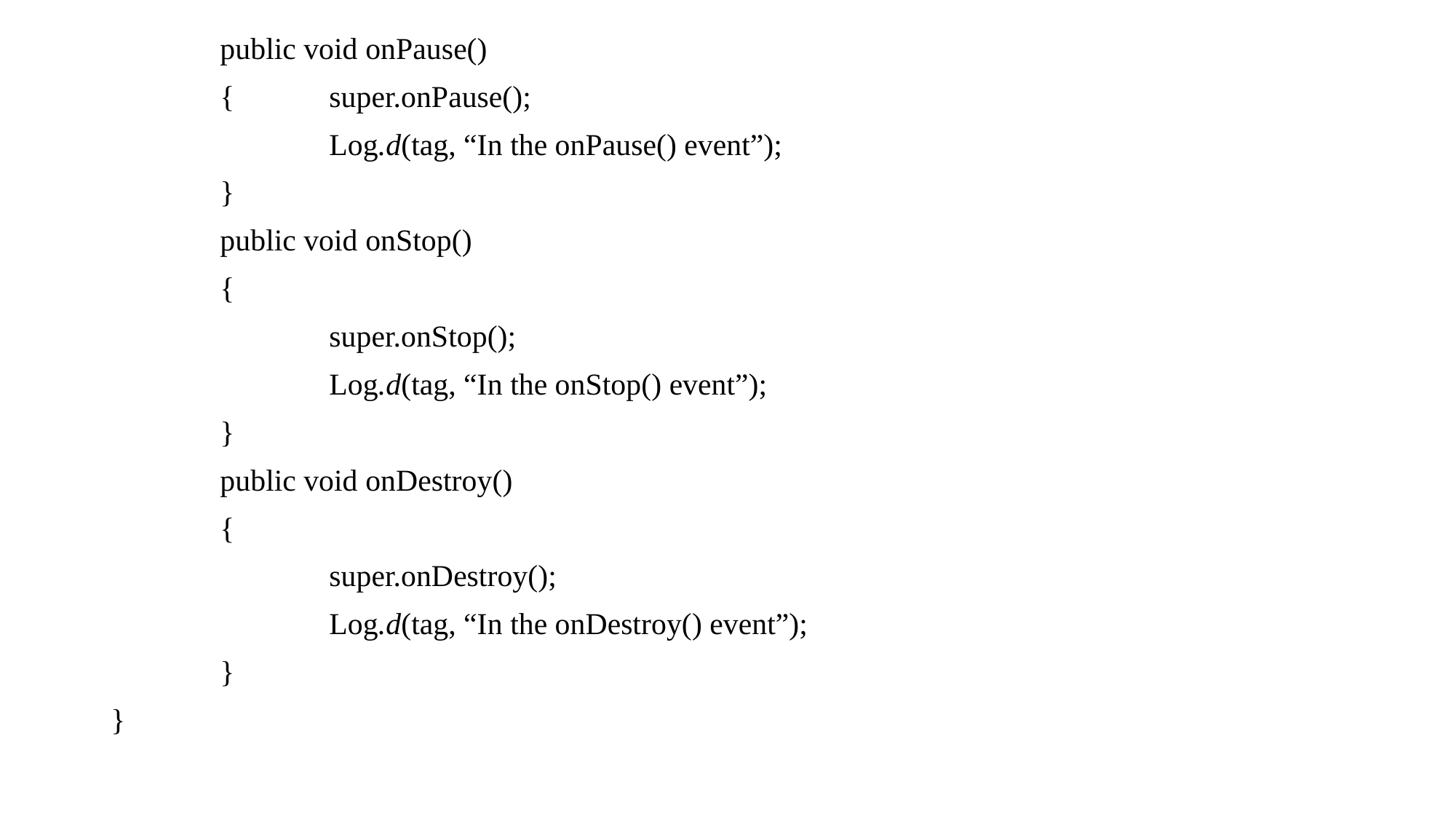

public void onPause()
	{	super.onPause();
		Log.d(tag, “In the onPause() event”);
	}
	public void onStop()
	{
		super.onStop();
		Log.d(tag, “In the onStop() event”);
	}
	public void onDestroy()
	{
		super.onDestroy();
		Log.d(tag, “In the onDestroy() event”);
	}
}